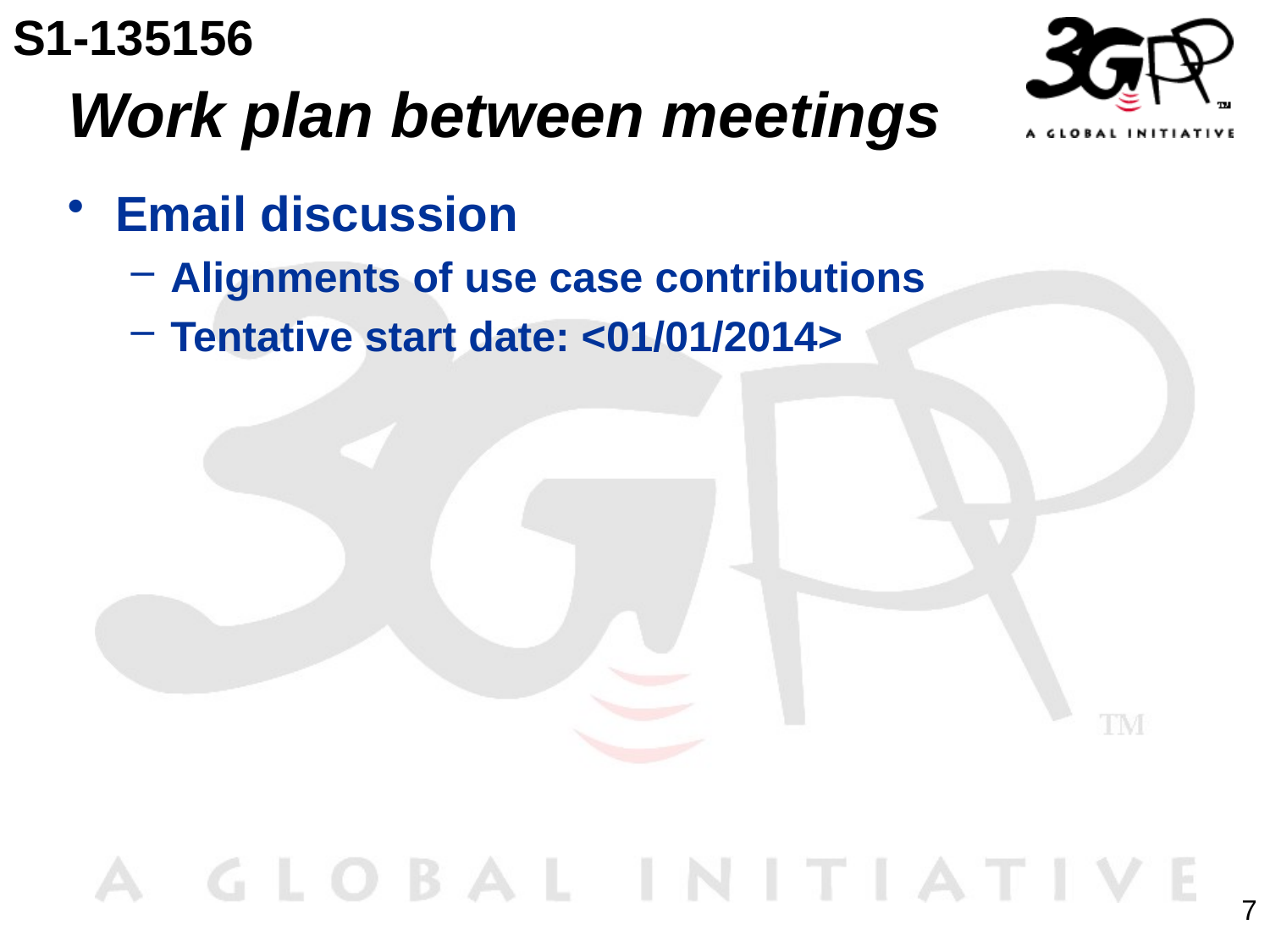

S1-135156
# Work plan between meetings
Email discussion
Alignments of use case contributions
Tentative start date: <01/01/2014>
7